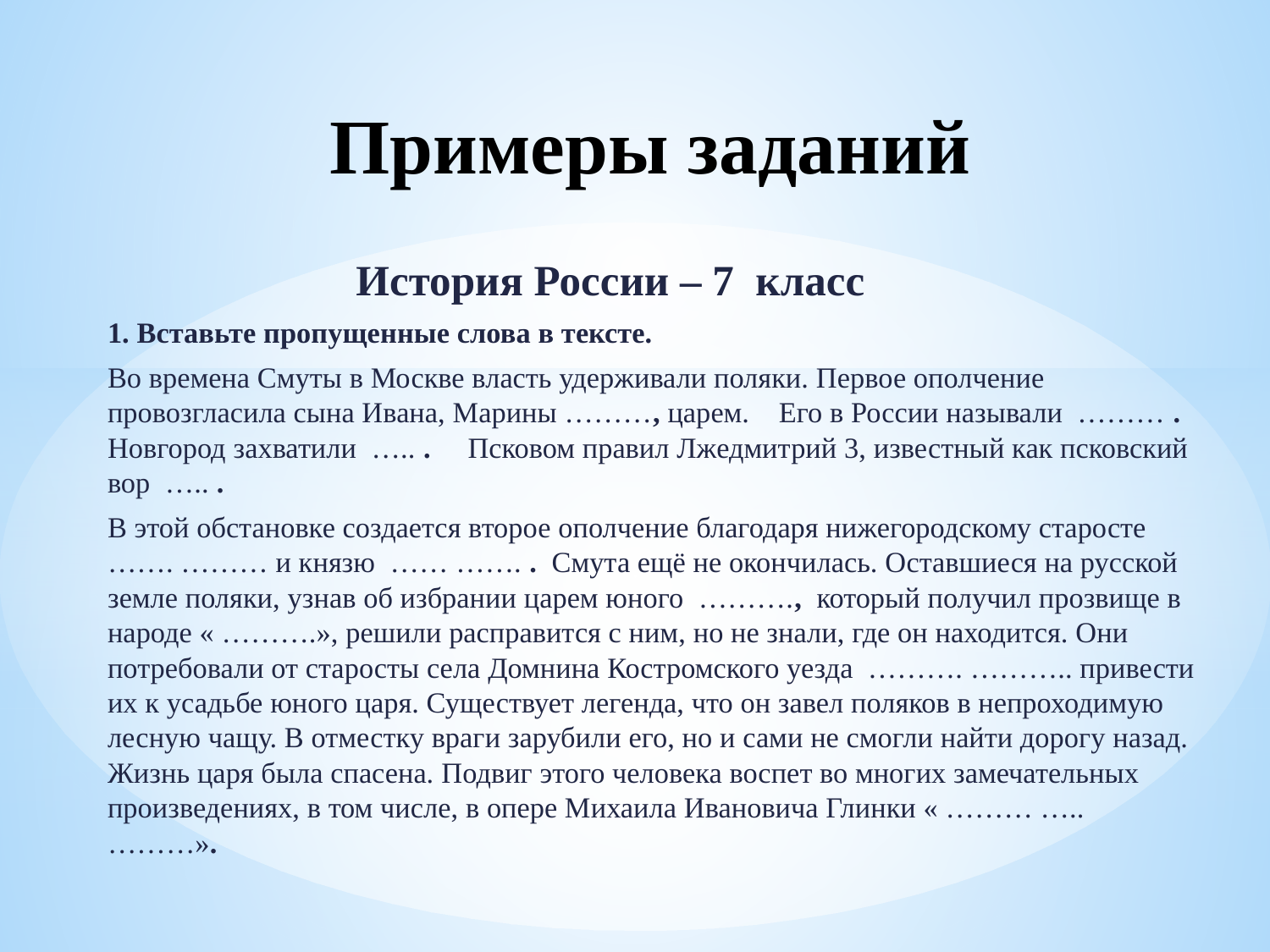

# Примеры заданий
                       История России – 7  класс
1. Вставьте пропущенные слова в тексте.
Во времена Смуты в Москве власть удерживали поляки. Первое ополчение провозгласила сына Ивана, Марины ………, царем.    Его в России называли  ……… .   Новгород захватили  ….. .     Псковом правил Лжедмитрий 3, известный как псковский вор  ….. .
В этой обстановке создается второе ополчение благодаря нижегородскому старосте  ……. ……… и князю  …… ……. .  Смута ещё не окончилась. Оставшиеся на русской земле поляки, узнав об избрании царем юного  ……….,  который получил прозвище в народе « ……….», решили расправится с ним, но не знали, где он находится. Они потребовали от старосты села Домнина Костромского уезда  ………. ……….. привести их к усадьбе юного царя. Существует легенда, что он завел поляков в непроходимую лесную чащу. В отместку враги зарубили его, но и сами не смогли найти дорогу назад. Жизнь царя была спасена. Подвиг этого человека воспет во многих замечательных произведениях, в том числе, в опере Михаила Ивановича Глинки « ……… ….. ………».